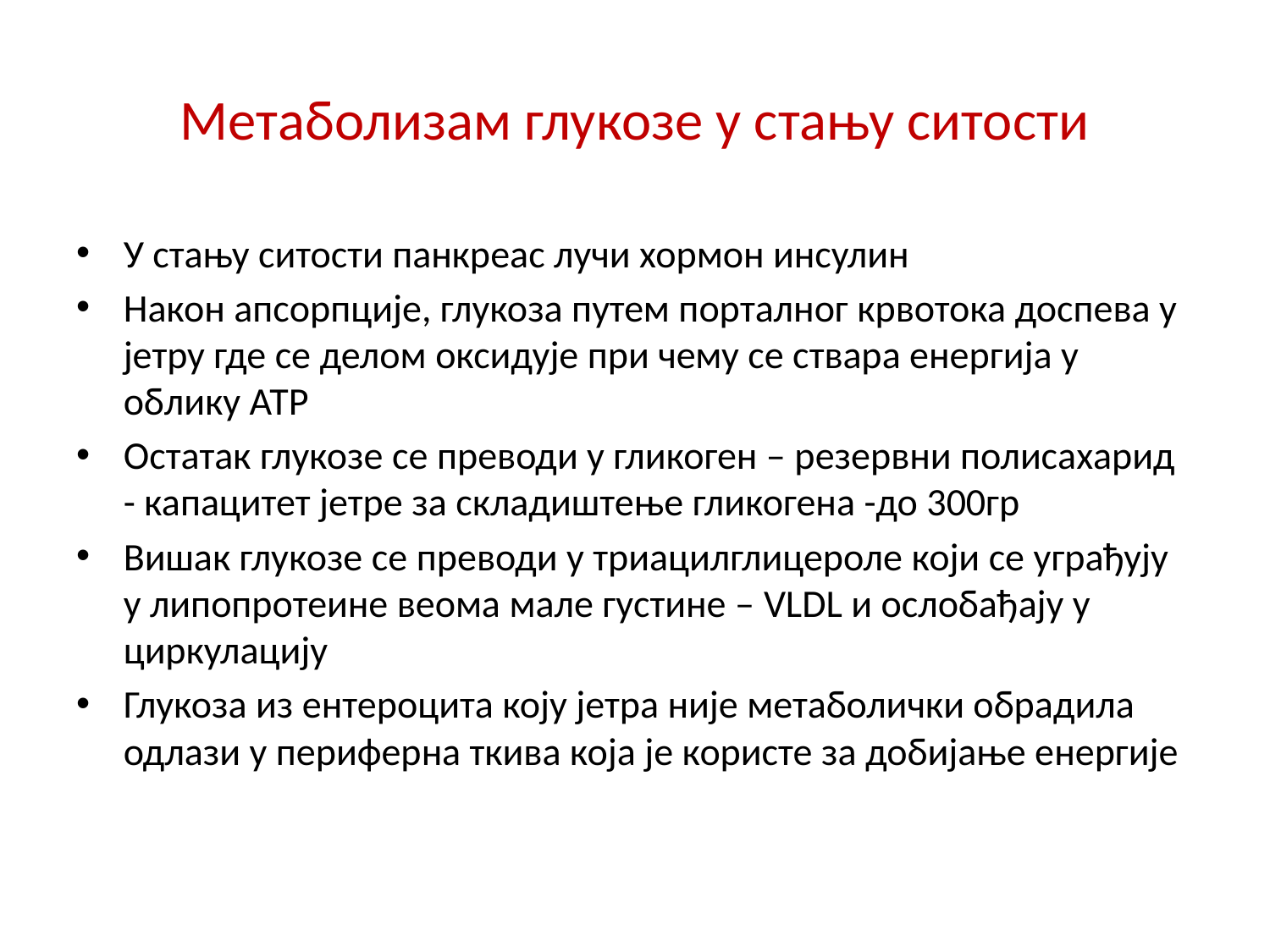

# Метаболизам глукозе у стању ситости
У стању ситости панкреас лучи хормон инсулин
Након апсорпције, глукоза путем порталног крвотока доспева у јетру где се делом оксидује при чему се ствара енергија у облику АТР
Остатак глукозе се преводи у гликоген – резервни полисахарид  - капацитет јетре за складиштење гликогена -до 300гр
Вишак глукозе се преводи у триацилглицероле који се уграђују у липопротеине веома мале густине – VLDL и ослобађају у циркулацију
Глукоза из ентероцита коју јетра није метаболички обрадила одлази у периферна ткива која је користе за добијање енергије